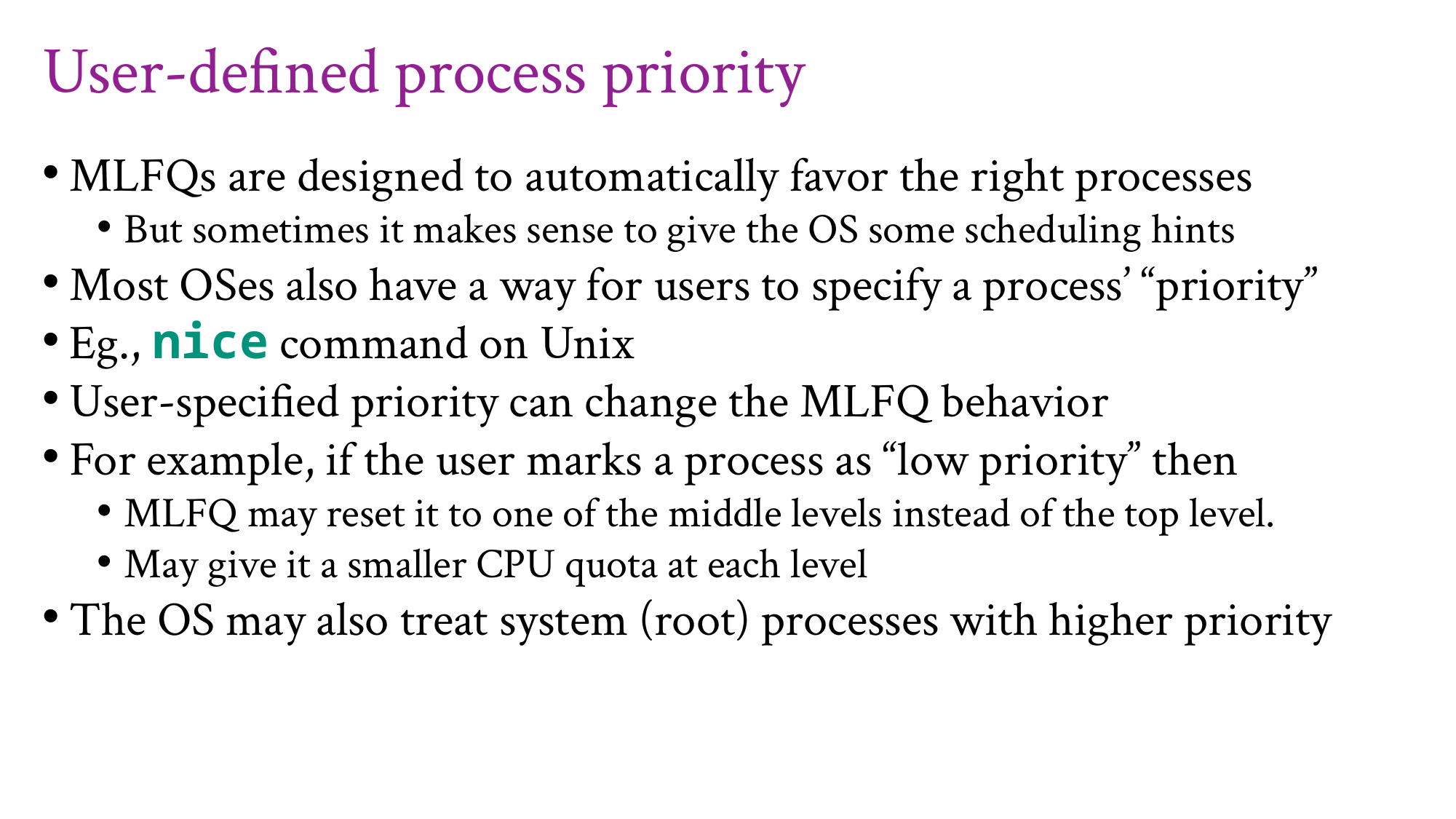

# User-defined process priority
MLFQs are designed to automatically favor the right processes
But sometimes it makes sense to give the OS some scheduling hints
Most OSes also have a way for users to specify a process’ “priority”
Eg., nice command on Unix
User-specified priority can change the MLFQ behavior
For example, if the user marks a process as “low priority” then
MLFQ may reset it to one of the middle levels instead of the top level.
May give it a smaller CPU quota at each level
The OS may also treat system (root) processes with higher priority